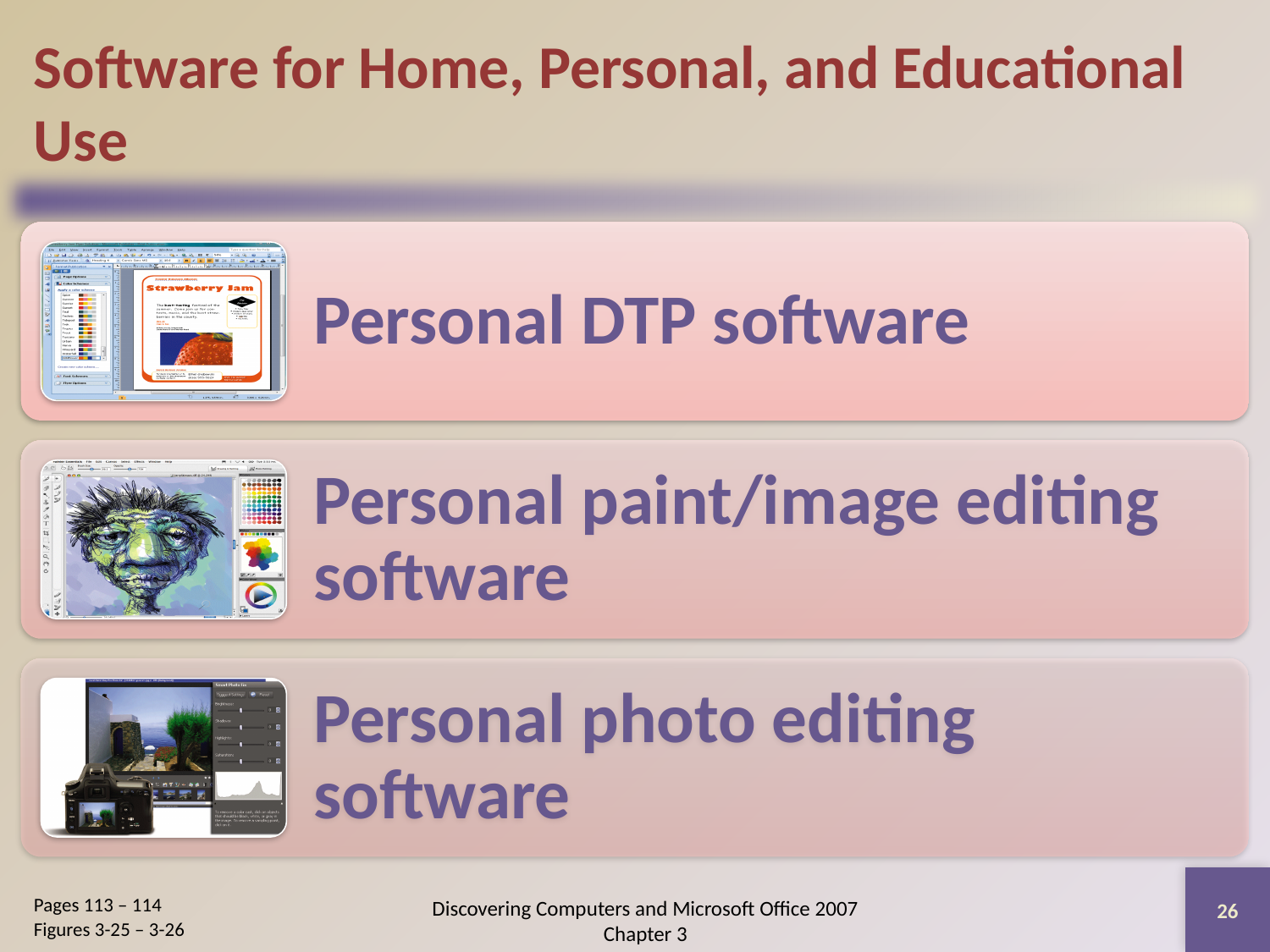

# Software for Home, Personal, and Educational Use
Personal DTP software
Personal paint/image editing software
Personal photo editing software
26
Pages 113 – 114
Figures 3-25 – 3-26
Discovering Computers and Microsoft Office 2007
Chapter 3